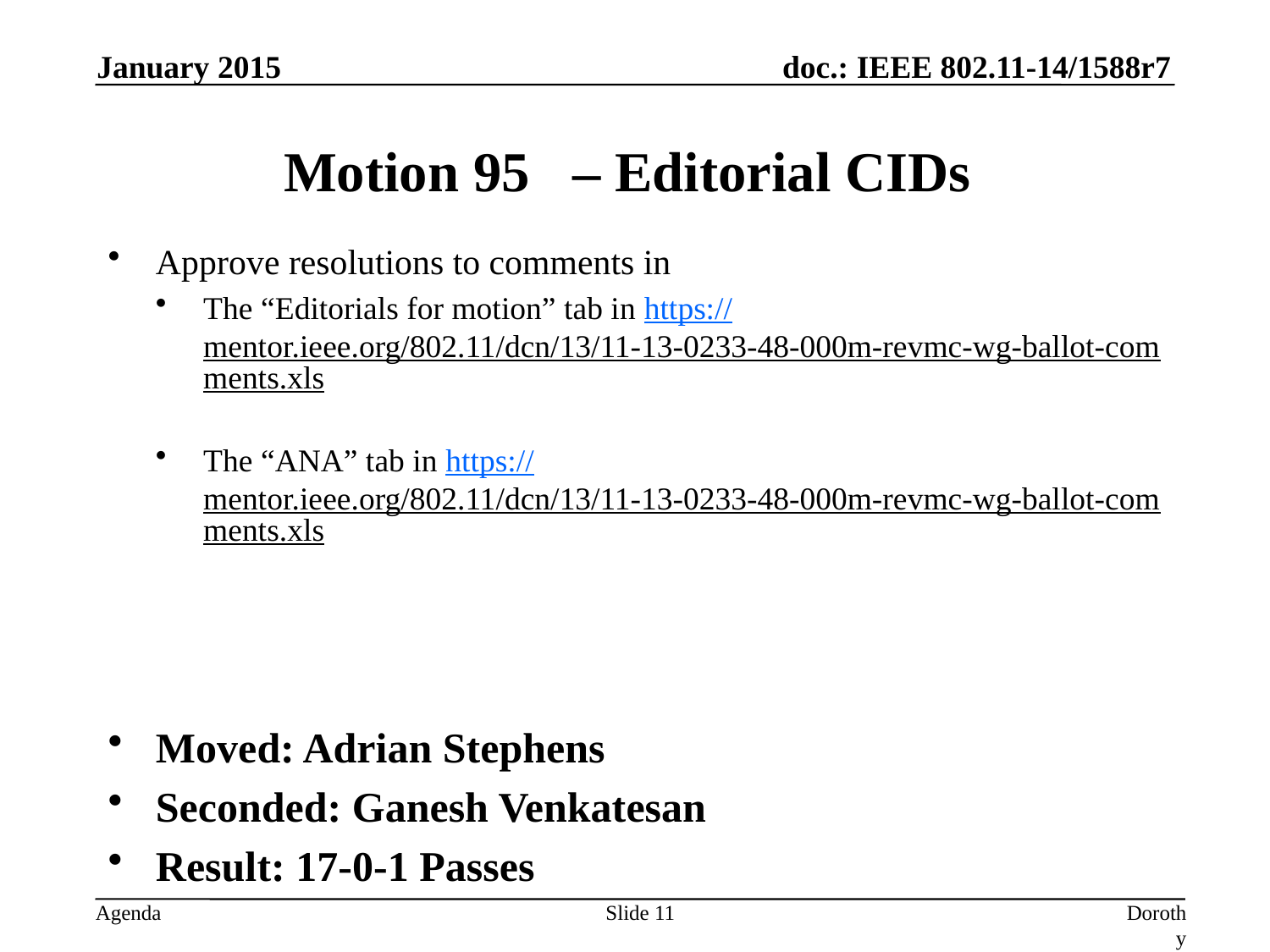

January 2015
# Motion 95   – Editorial CIDs
Approve resolutions to comments in
The “Editorials for motion” tab in https://mentor.ieee.org/802.11/dcn/13/11-13-0233-48-000m-revmc-wg-ballot-comments.xls
The “ANA” tab in https://mentor.ieee.org/802.11/dcn/13/11-13-0233-48-000m-revmc-wg-ballot-comments.xls

Moved: Adrian Stephens
Seconded: Ganesh Venkatesan
Result: 17-0-1 Passes
Slide 11
Dorothy Stanley, Aruba Networks